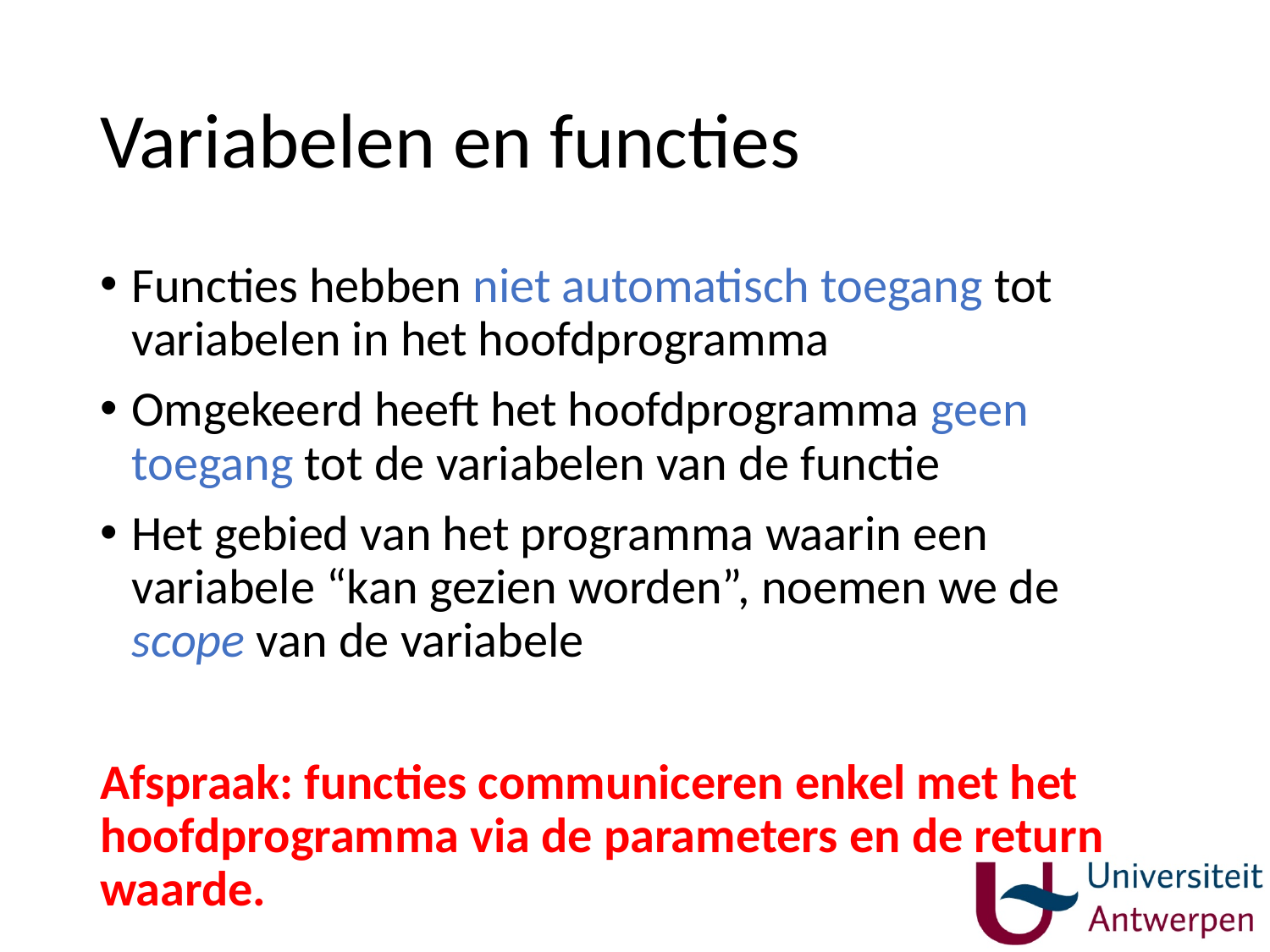

# Variabelen en functies
Functies hebben niet automatisch toegang tot variabelen in het hoofdprogramma
Omgekeerd heeft het hoofdprogramma geen toegang tot de variabelen van de functie
Het gebied van het programma waarin een variabele “kan gezien worden”, noemen we de scope van de variabele

Afspraak: functies communiceren enkel met het hoofdprogramma via de parameters en de return waarde.